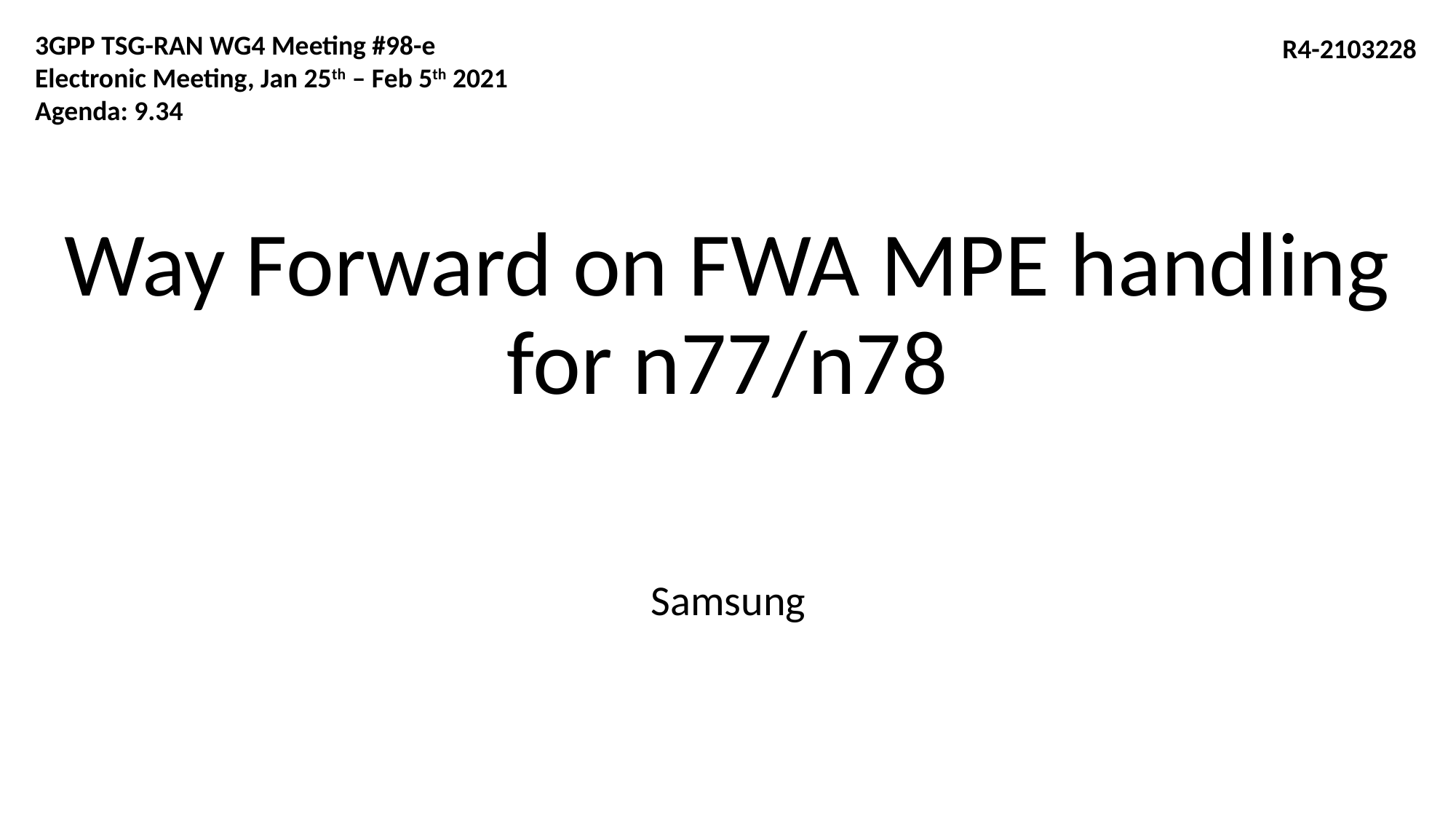

3GPP TSG-RAN WG4 Meeting #98-e
Electronic Meeting, Jan 25th – Feb 5th 2021
Agenda: 9.34
R4-2103228
# Way Forward on FWA MPE handling for n77/n78
Samsung